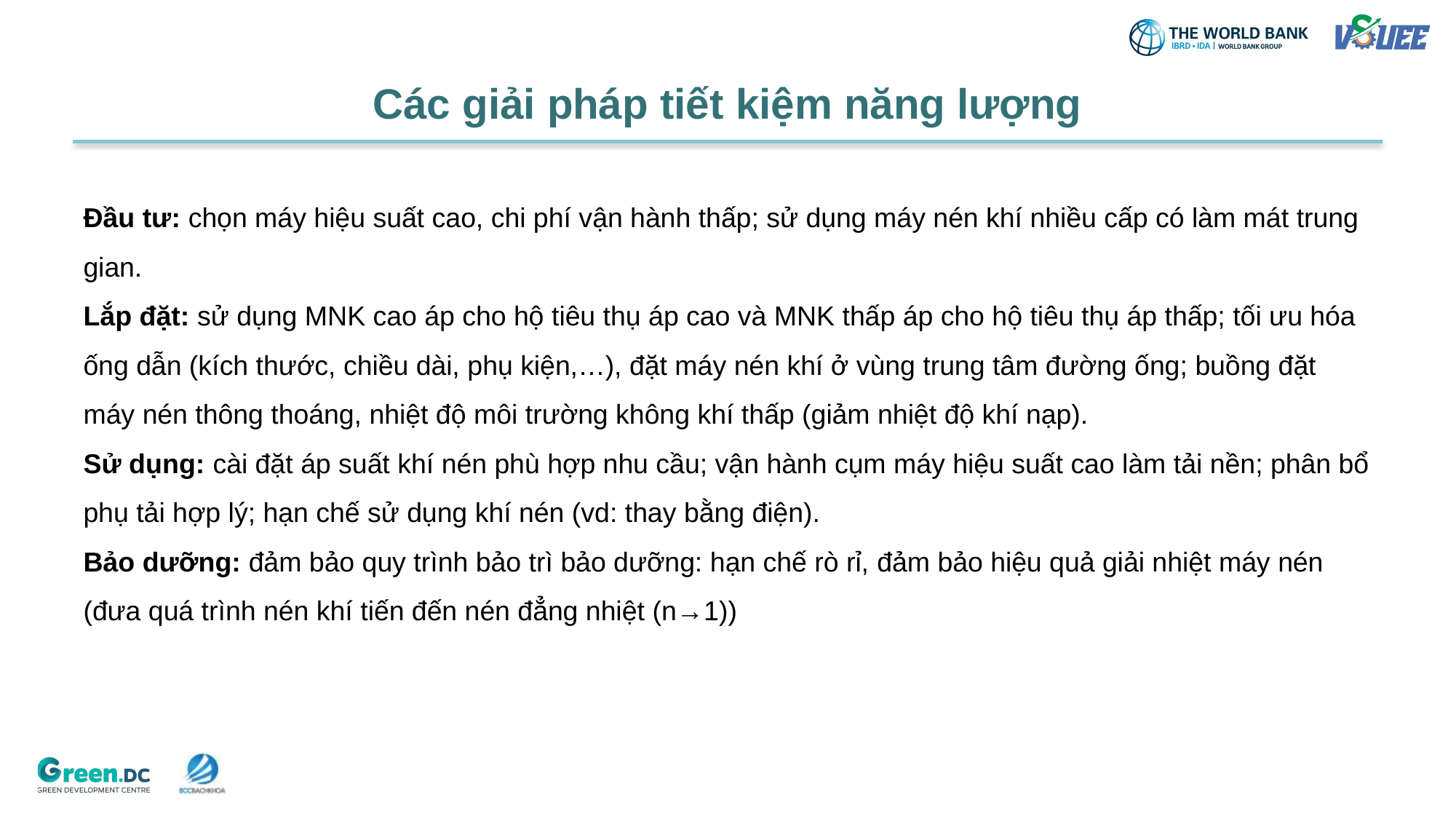

# Các giải pháp tiết kiệm năng lượng
Đầu tư: chọn máy hiệu suất cao, chi phí vận hành thấp; sử dụng máy nén khí nhiều cấp có làm mát trung gian.
Lắp đặt: sử dụng MNK cao áp cho hộ tiêu thụ áp cao và MNK thấp áp cho hộ tiêu thụ áp thấp; tối ưu hóa ống dẫn (kích thước, chiều dài, phụ kiện,…), đặt máy nén khí ở vùng trung tâm đường ống; buồng đặt máy nén thông thoáng, nhiệt độ môi trường không khí thấp (giảm nhiệt độ khí nạp).
Sử dụng: cài đặt áp suất khí nén phù hợp nhu cầu; vận hành cụm máy hiệu suất cao làm tải nền; phân bổ phụ tải hợp lý; hạn chế sử dụng khí nén (vd: thay bằng điện).
Bảo dưỡng: đảm bảo quy trình bảo trì bảo dưỡng: hạn chế rò rỉ, đảm bảo hiệu quả giải nhiệt máy nén (đưa quá trình nén khí tiến đến nén đẳng nhiệt (n→1))